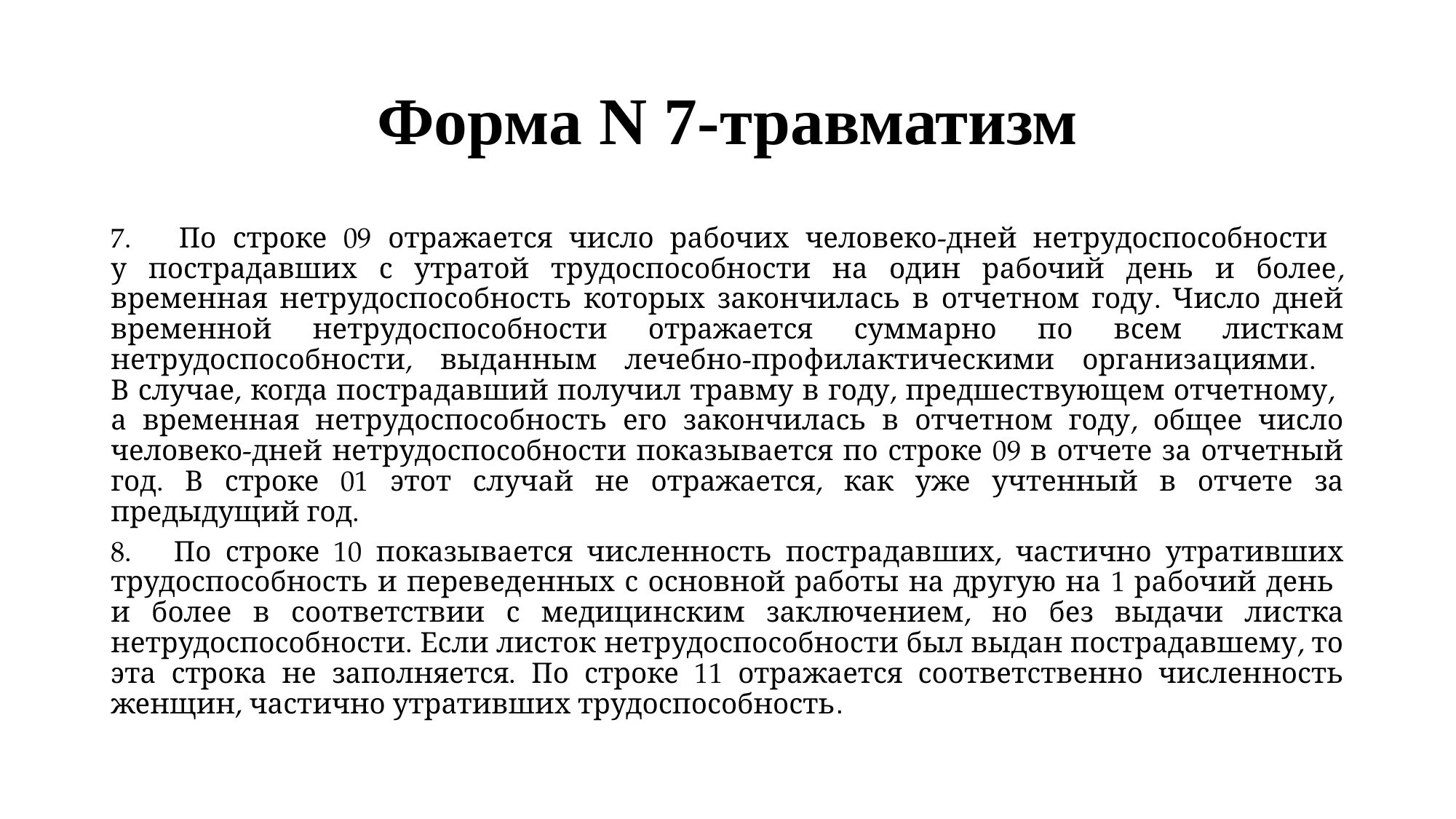

# Форма N 7-травматизм
7.   По строке 09 отражается число рабочих человеко-дней нетрудоспособности
у пострадавших с утратой трудоспособности на один рабочий день и более, временная нетрудоспособность которых закончилась в отчетном году. Число дней временной нетрудоспособности отражается суммарно по всем листкам нетрудоспособности, выданным лечебно-профилактическими организациями.
В случае, когда пострадавший получил травму в году, предшествующем отчетному,
а временная нетрудоспособность его закончилась в отчетном году, общее число человеко-дней нетрудоспособности показывается по строке 09 в отчете за отчетный год. В строке 01 этот случай не отражается, как уже учтенный в отчете за предыдущий год.
8.   По строке 10 показывается численность пострадавших, частично утративших трудоспособность и переведенных с основной работы на другую на 1 рабочий день
и более в соответствии с медицинским заключением, но без выдачи листка нетрудоспособности. Если листок нетрудоспособности был выдан пострадавшему, то эта строка не заполняется. По строке 11 отражается соответственно численность женщин, частично утративших трудоспособность.